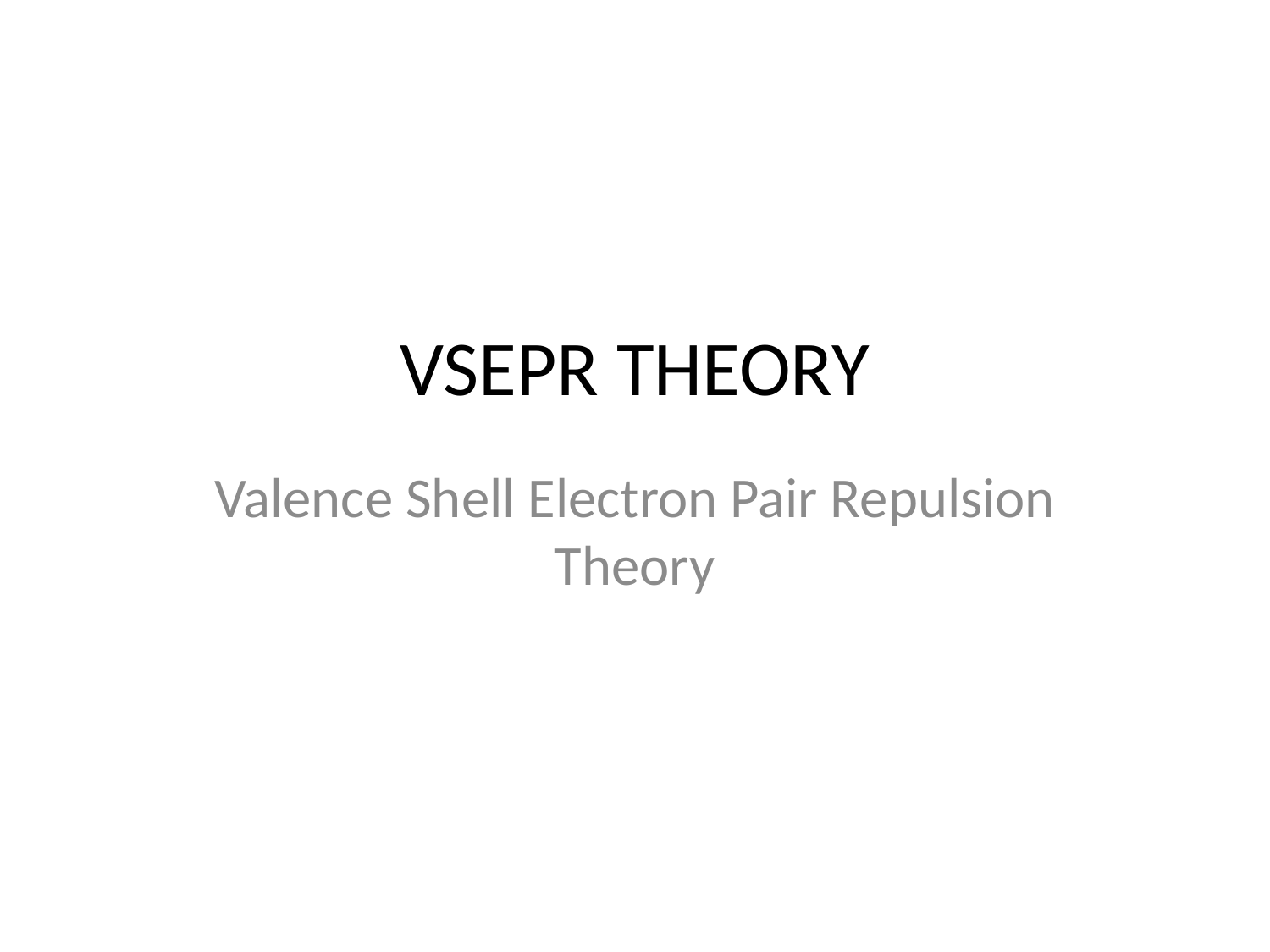

# VSEPR THEORY
Valence Shell Electron Pair Repulsion Theory